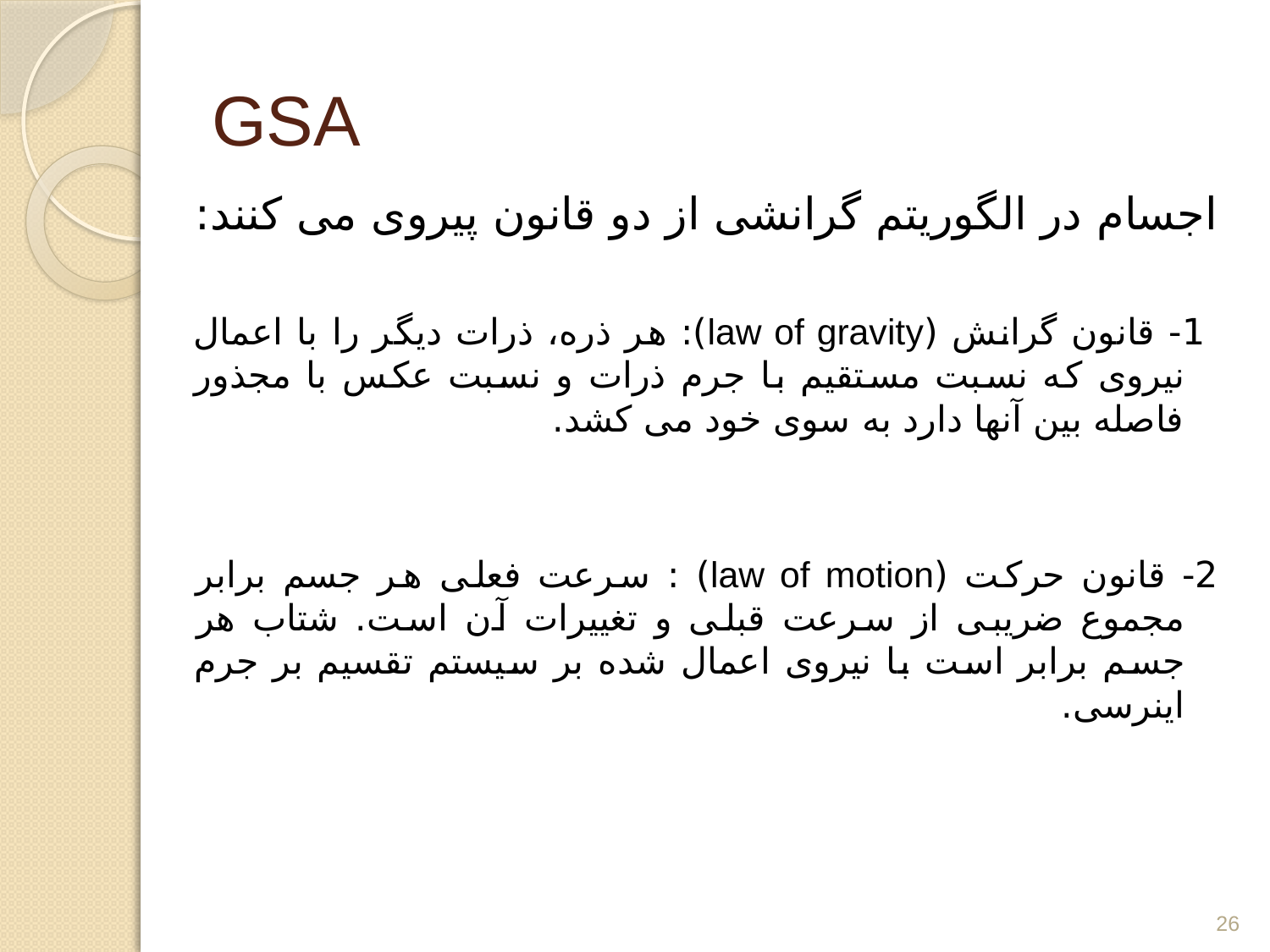

# GSA
اجسام در الگوریتم گرانشی از دو قانون پیروی می کنند:

 1- قانون گرانش (law of gravity): هر ذره، ذرات دیگر را با اعمال نیروی که نسبت مستقیم با جرم ذرات و نسبت عکس با مجذور فاصله بین آنها دارد به سوی خود می کشد.

2- قانون حرکت (law of motion) : سرعت فعلی هر جسم برابر مجموع ضریبی از سرعت قبلی و تغییرات آن است. شتاب هر جسم برابر است با نیروی اعمال شده بر سیستم تقسیم بر جرم اینرسی.

26